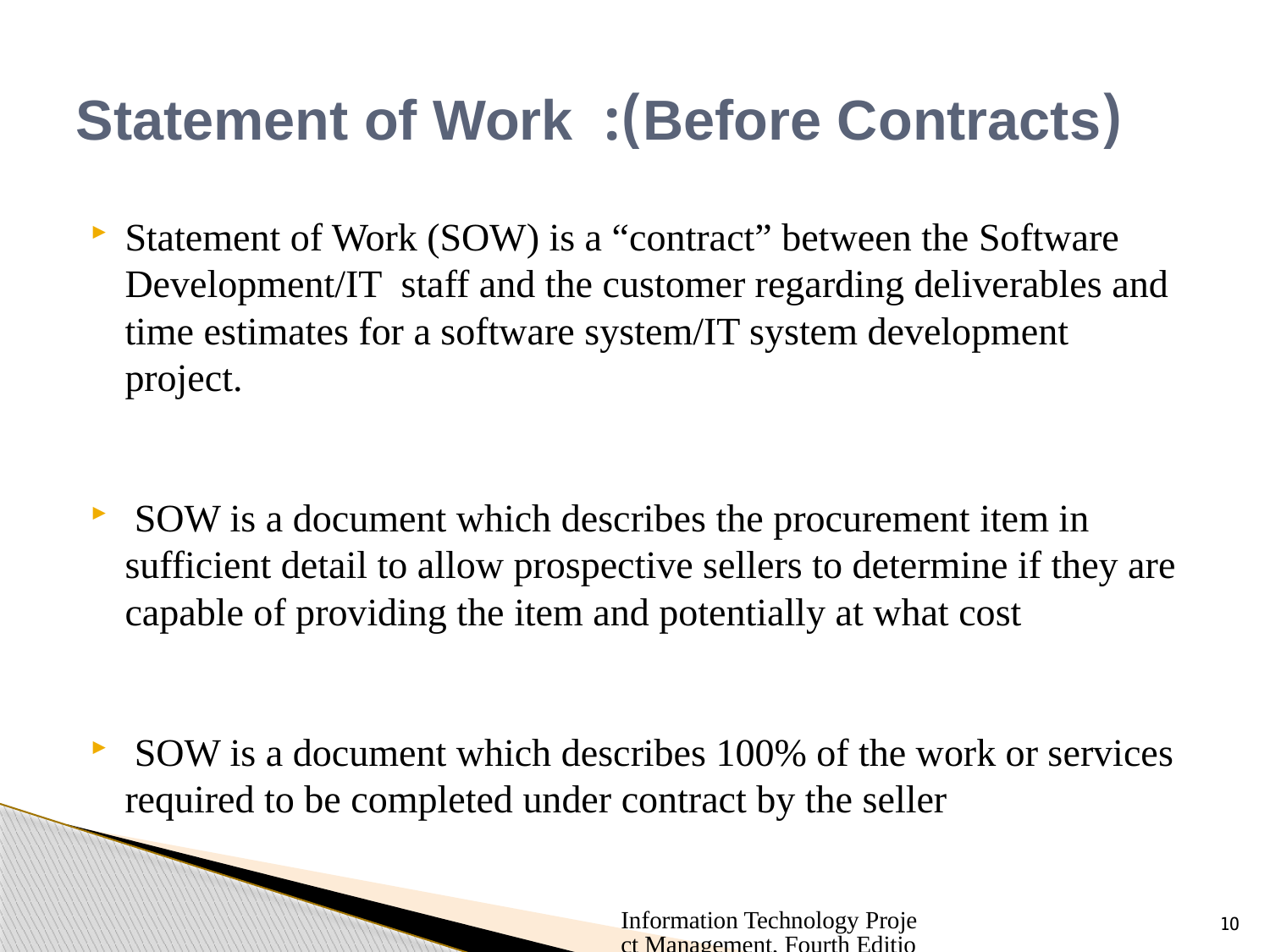

# (Before Contracts):  Statement of Work
Statement of Work (SOW) is a “contract” between the Software Development/IT  staff and the customer regarding deliverables and time estimates for a software system/IT system development project.

 SOW is a document which describes the procurement item in sufficient detail to allow prospective sellers to determine if they are capable of providing the item and potentially at what cost

 SOW is a document which describes 100% of the work or services required to be completed under contract by the seller
Information Technology Project Management, Fourth Edition
10